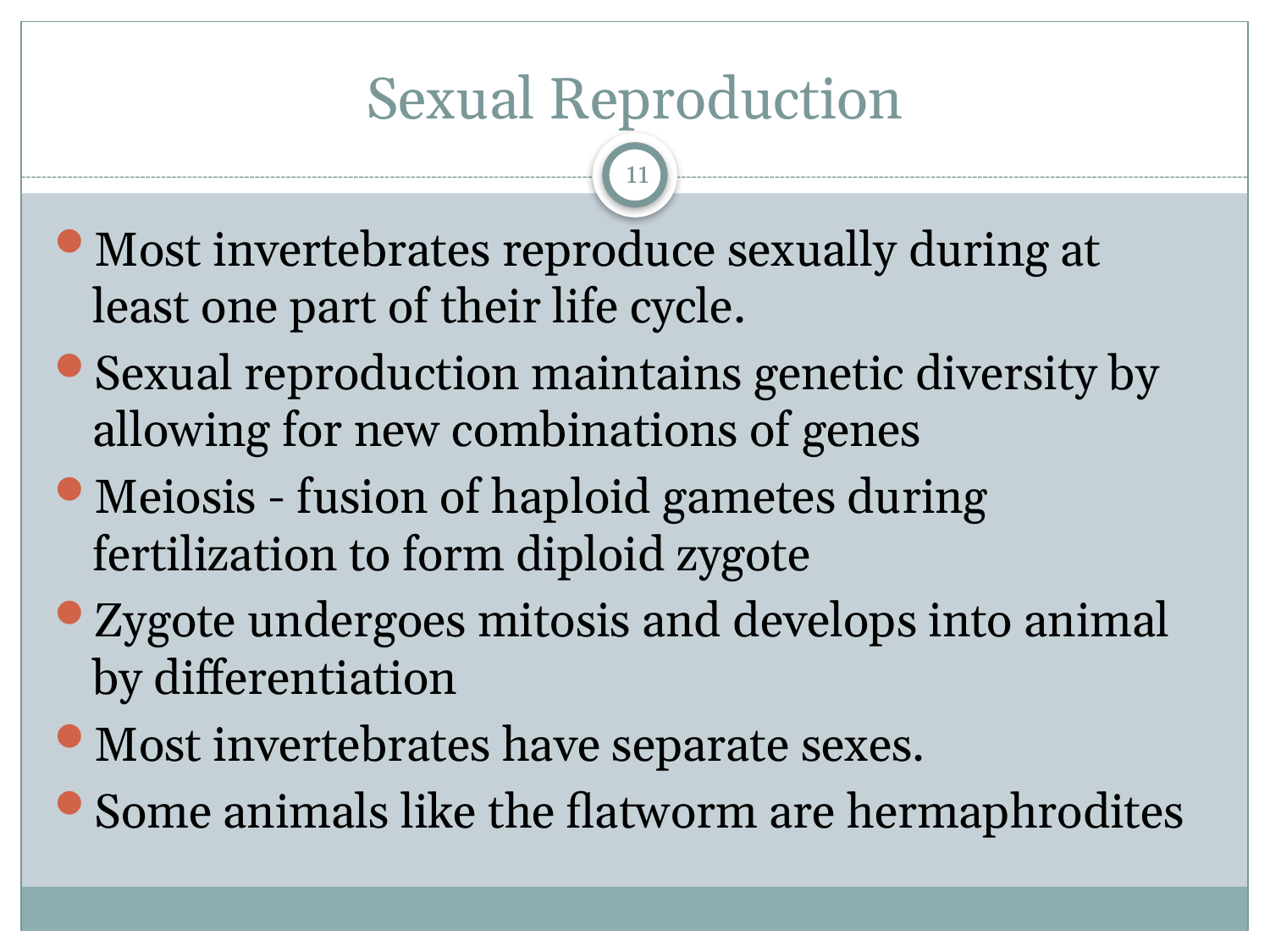

# Sexual Reproduction
11
Most invertebrates reproduce sexually during at least one part of their life cycle.
Sexual reproduction maintains genetic diversity by allowing for new combinations of genes
Meiosis - fusion of haploid gametes during fertilization to form diploid zygote
Zygote undergoes mitosis and develops into animal by differentiation
Most invertebrates have separate sexes.
Some animals like the flatworm are hermaphrodites